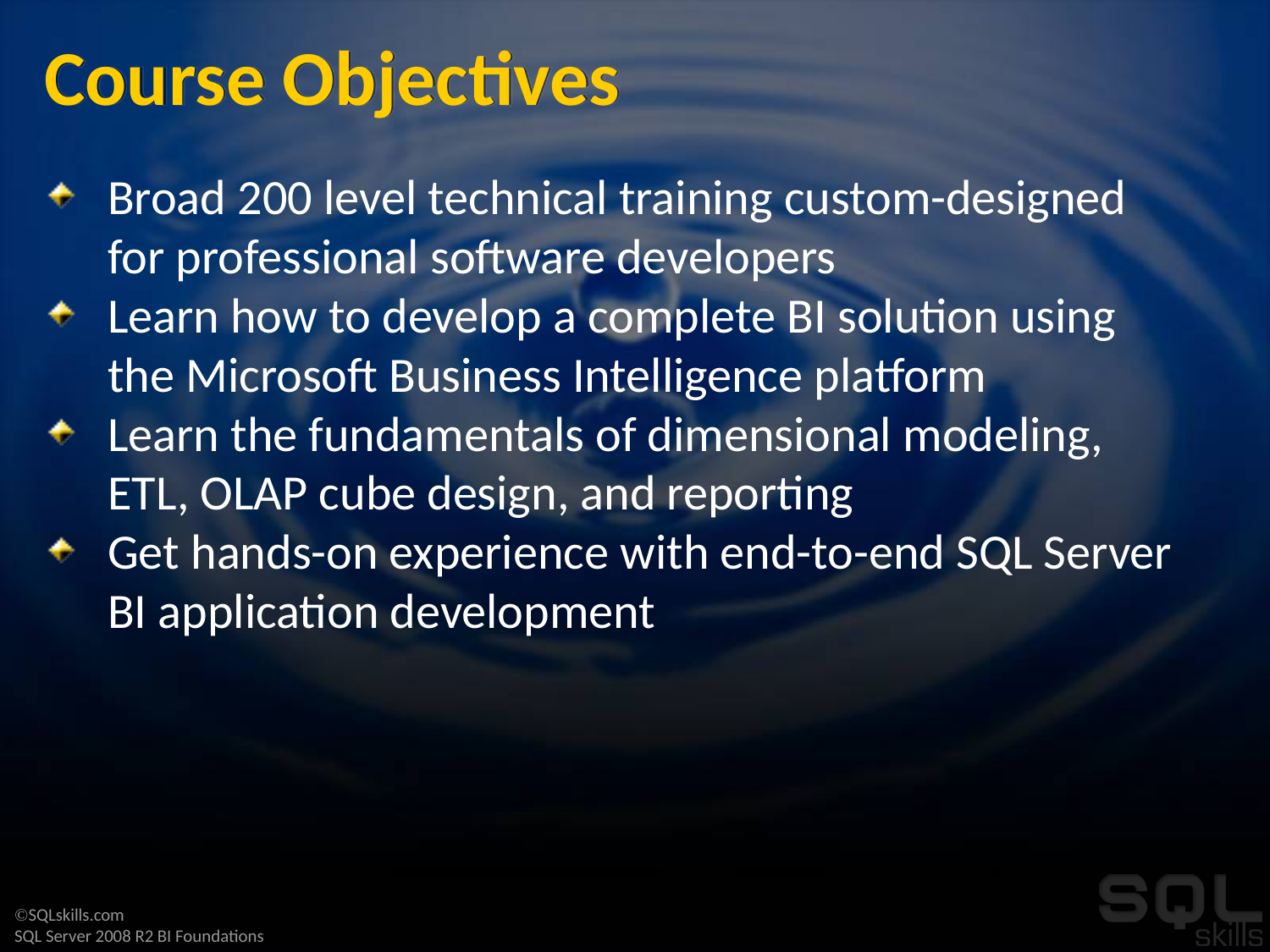

# Course Objectives
Broad 200 level technical training custom-designed for professional software developers
Learn how to develop a complete BI solution using the Microsoft Business Intelligence platform
Learn the fundamentals of dimensional modeling, ETL, OLAP cube design, and reporting
Get hands-on experience with end-to-end SQL Server BI application development